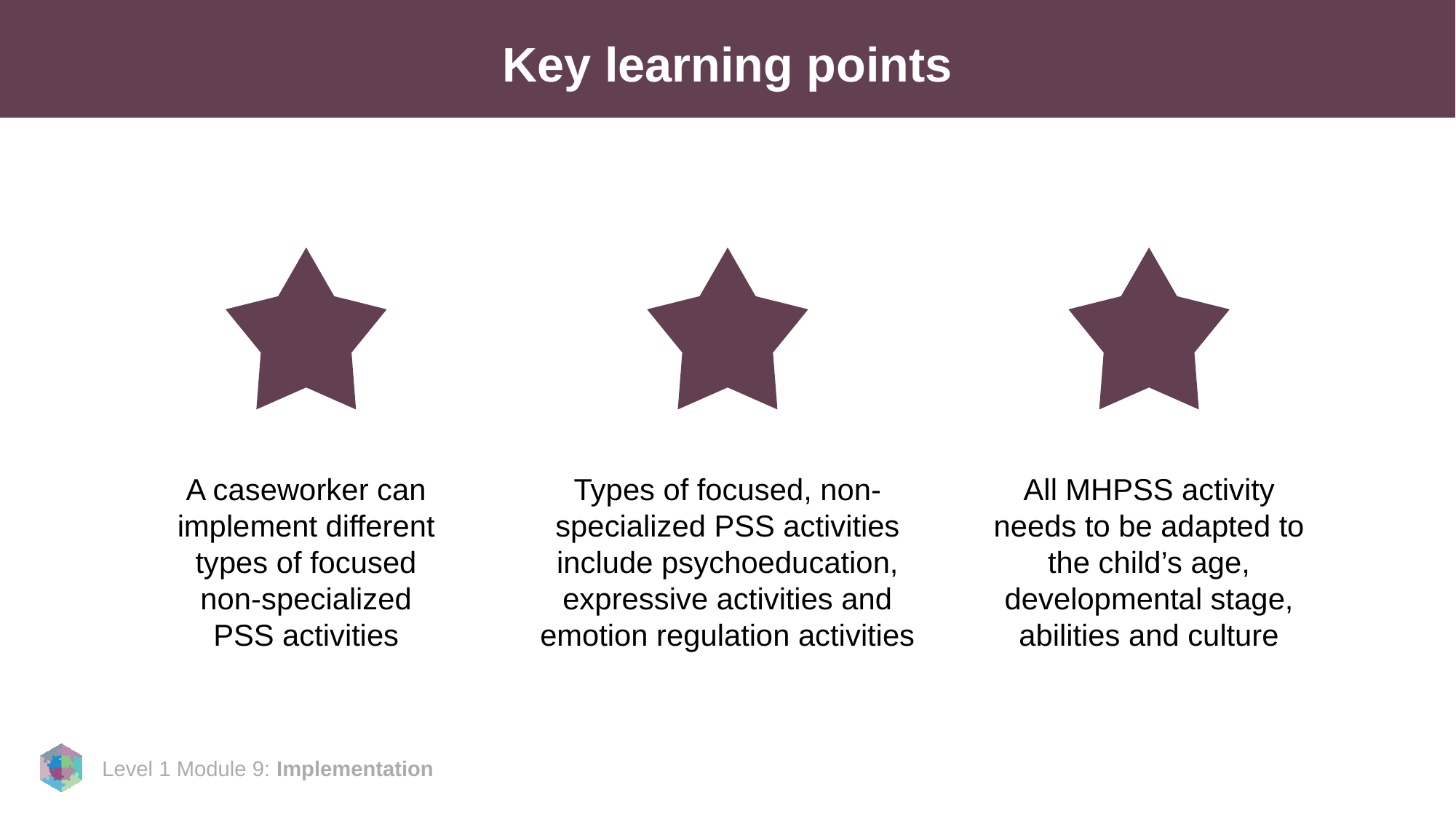

# Key learning points

A caseworker can implement different types of focused non-specialized PSS activities
Types of focused, non-specialized PSS activities include psychoeducation, expressive activities and emotion regulation activities
All MHPSS activity needs to be adapted to the child’s age, developmental stage, abilities and culture